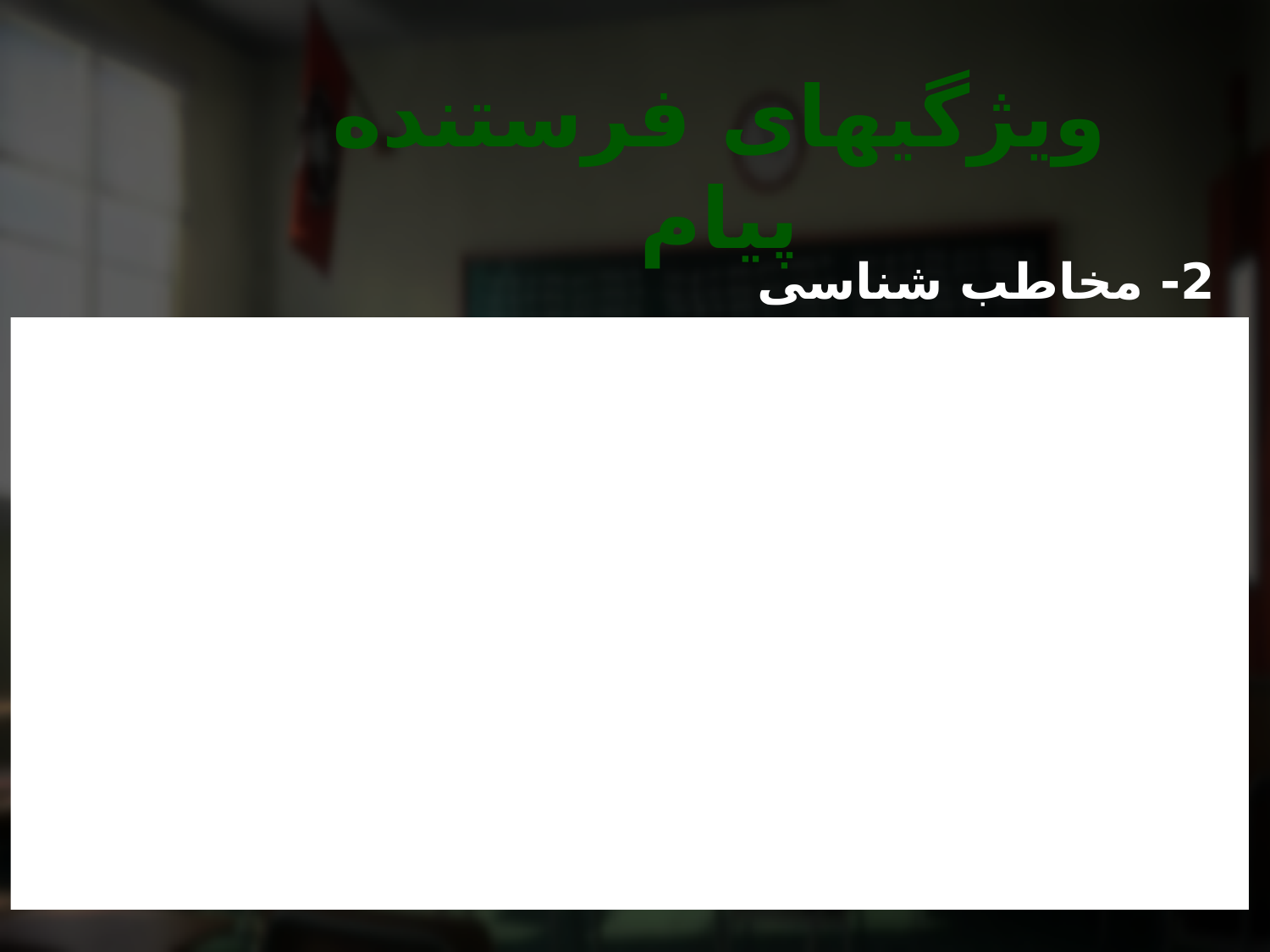

ویژگیهای فرستنده پیام
2- مخاطب شناسی
شناخت دیگران آنگونه که هستند. – شناخت دیگران ساده نیست
بایستی زمینه ای ایجاد کرد که در آن مخاطب احساس امنیت کند. و راحتتر ارتباط برقرار کند.